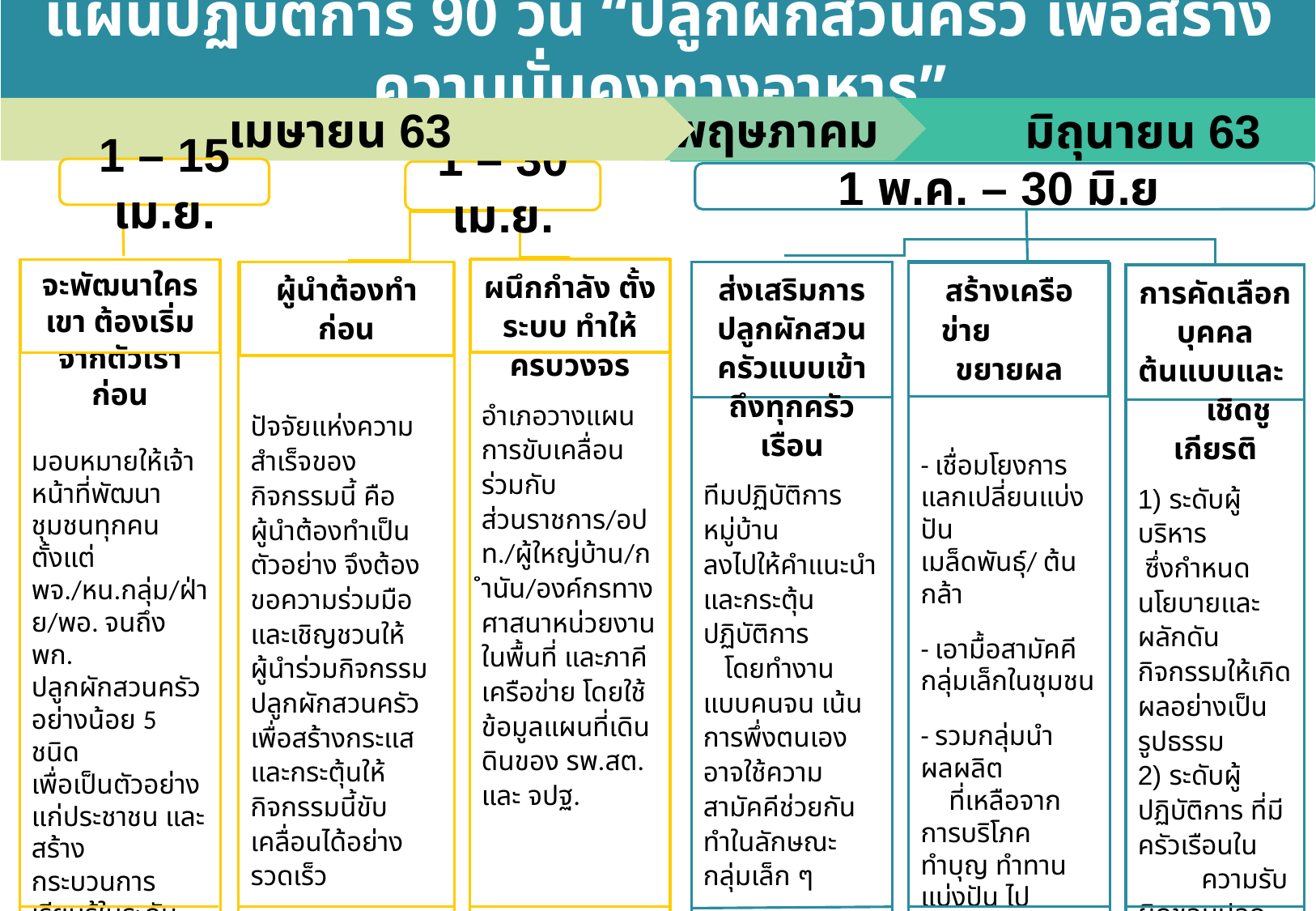

แผนปฏิบัติการ 90 วัน “ปลูกผักสวนครัว เพื่อสร้างความมั่นคงทางอาหาร”
    พฤษภาคม 63
เมษายน 63
                       มิถุนายน 63
1 – 15 เม.ย.
1 – 30 เม.ย.
1 พ.ค. – 30 มิ.ย

จะพัฒนาใครเขา ต้องเริ่มจากตัวเราก่อน

มอบหมายให้เจ้าหน้าที่พัฒนาชุมชนทุกคน ตั้งแต่ พจ./หน.กลุ่ม/ฝ่าย/พอ. จนถึง พก.
ปลูกผักสวนครัว
อย่างน้อย 5 ชนิด
เพื่อเป็นตัวอย่างแก่ประชาชน และสร้างกระบวนการเรียนรู้ในระดับบุคคลก่อนลงไปส่งเสริมให้ประชาชน

ผนึกกำลัง ตั้งระบบ ทำให้ครบวงจร
อำเภอวางแผนการขับเคลื่อนร่วมกับ             ส่วนราชการ/อปท./ผู้ใหญ่บ้าน/กำนัน/องค์กรทางศาสนาหน่วยงานในพื้นที่ และภาคีเครือข่าย โดยใช้ข้อมูลแผนที่เดินดินของ รพ.สต. และ จปฐ.

ส่งเสริมการปลูกผักสวนครัวแบบเข้าถึงทุกครัวเรือน
ทีมปฏิบัติการหมู่บ้าน           ลงไปให้คำแนะนำและกระตุ้นปฏิบัติการ              โดยทำงานแบบคนจน เน้นการพึ่งตนเอง อาจใช้ความสามัคคีช่วยกันทำในลักษณะกลุ่มเล็ก ๆ

ผู้นำต้องทำก่อน

ปัจจัยแห่งความสำเร็จของกิจกรรมนี้ คือ ผู้นำต้องทำเป็นตัวอย่าง จึงต้องขอความร่วมมือและเชิญชวนให้ผู้นำร่วมกิจกรรมปลูกผักสวนครัว เพื่อสร้างกระแส และกระตุ้นให้กิจกรรมนี้ขับเคลื่อนได้อย่างรวดเร็ว

สร้างเครือข่าย            ขยายผล

- เชื่อมโยงการแลกเปลี่ยนแบ่งปัน
เมล็ดพันธุ์/ ต้นกล้า

- เอามื้อสามัคคีกลุ่มเล็กในชุมชน

- รวมกลุ่มนำผลผลิต                  ที่เหลือจากการบริโภค ทำบุญ ทำทาน แบ่งปัน ไปแปรรูป และจำหน่าย

การคัดเลือกบุคคลต้นแบบและ        เชิดชูเกียรติ
1) ระดับผู้บริหาร              ซึ่งกำหนดนโยบายและผลักดันกิจกรรมให้เกิดผลอย่างเป็นรูปธรรม
2) ระดับผู้ปฏิบัติการ ที่มีครัวเรือนใน              ความรับผิดชอบปลูกผักสวนครัวเกิน 90 %
3) ระดับชุมชน ที่มีครัวเรือนปลูกผัก            สวนครัวเกิน 90 %